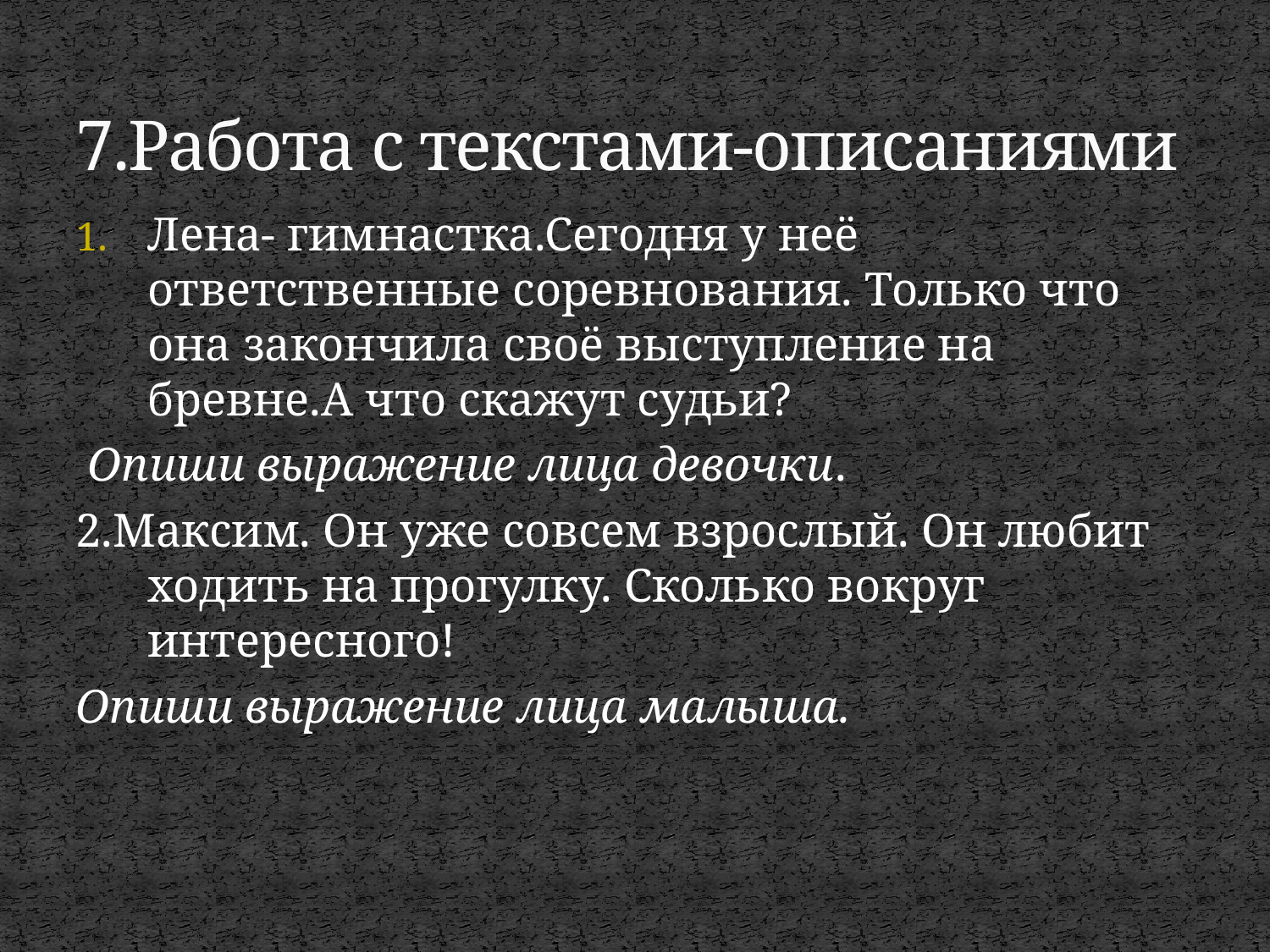

# 7.Работа с текстами-описаниями
Лена- гимнастка.Сегодня у неё ответственные соревнования. Только что она закончила своё выступление на бревне.А что скажут судьи?
 Опиши выражение лица девочки.
2.Максим. Он уже совсем взрослый. Он любит ходить на прогулку. Сколько вокруг интересного!
Опиши выражение лица малыша.